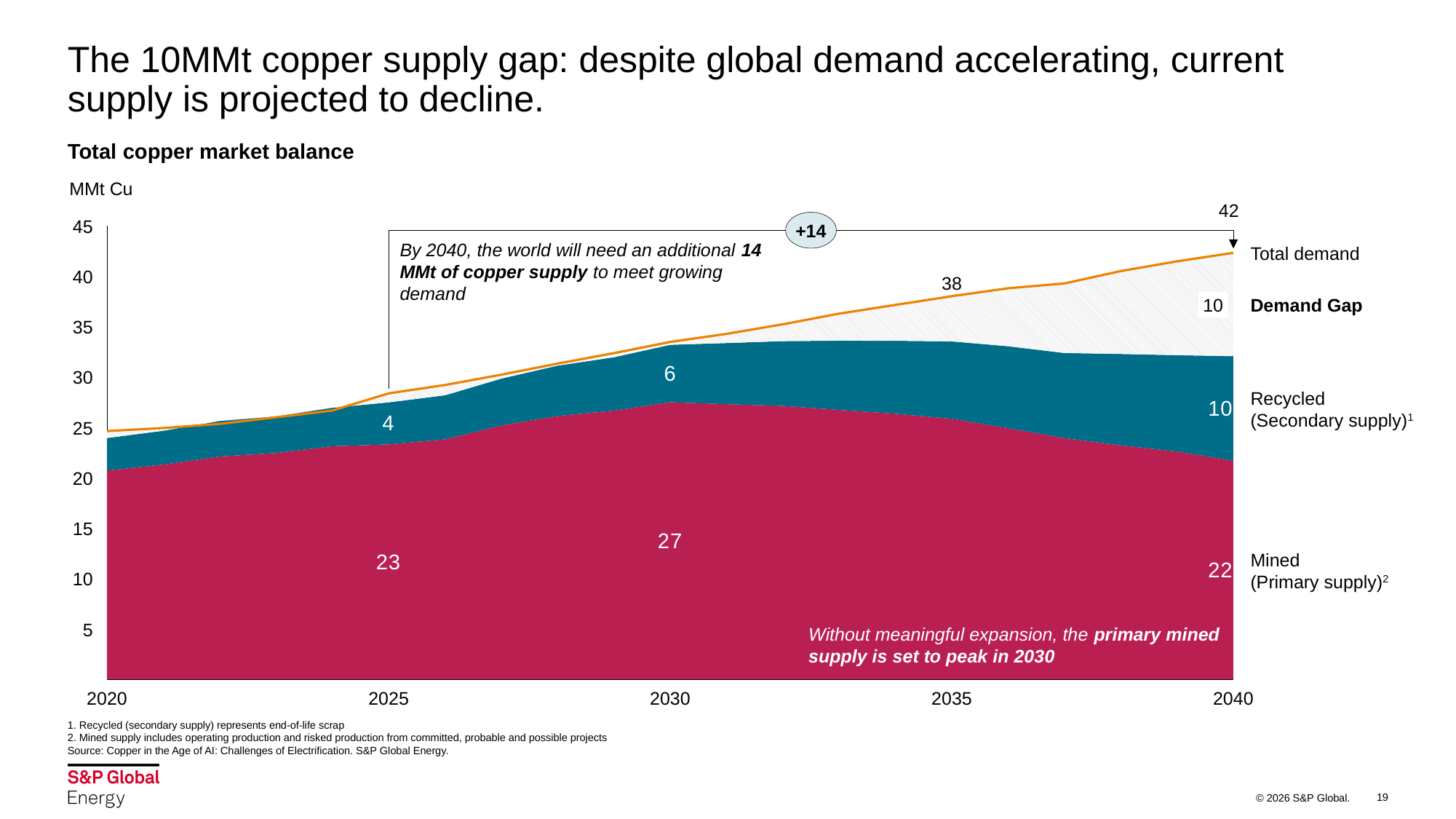

# The 10MMt copper supply gap: despite global demand accelerating, current supply is projected to decline.
Total copper market balance
MMt Cu

### Chart

| Category |  |  |  |
|---|---|---|---|
42
+14
45

### Chart

| Category |  |
|---|---|
By 2040, the world will need an additional 14 MMt of copper supply to meet growing demand
Total demand
40
38
10
Demand Gap
35
30
Recycled
(Secondary supply)1
25
20
15
Mined
(Primary supply)2
10
5
Without meaningful expansion, the primary mined supply is set to peak in 2030
2020
2025
2030
2035
2040
1. Recycled (secondary supply) represents end-of-life scrap
2. Mined supply includes operating production and risked production from committed, probable and possible projects
Source: Copper in the Age of AI: Challenges of Electrification. S&P Global Energy.
19